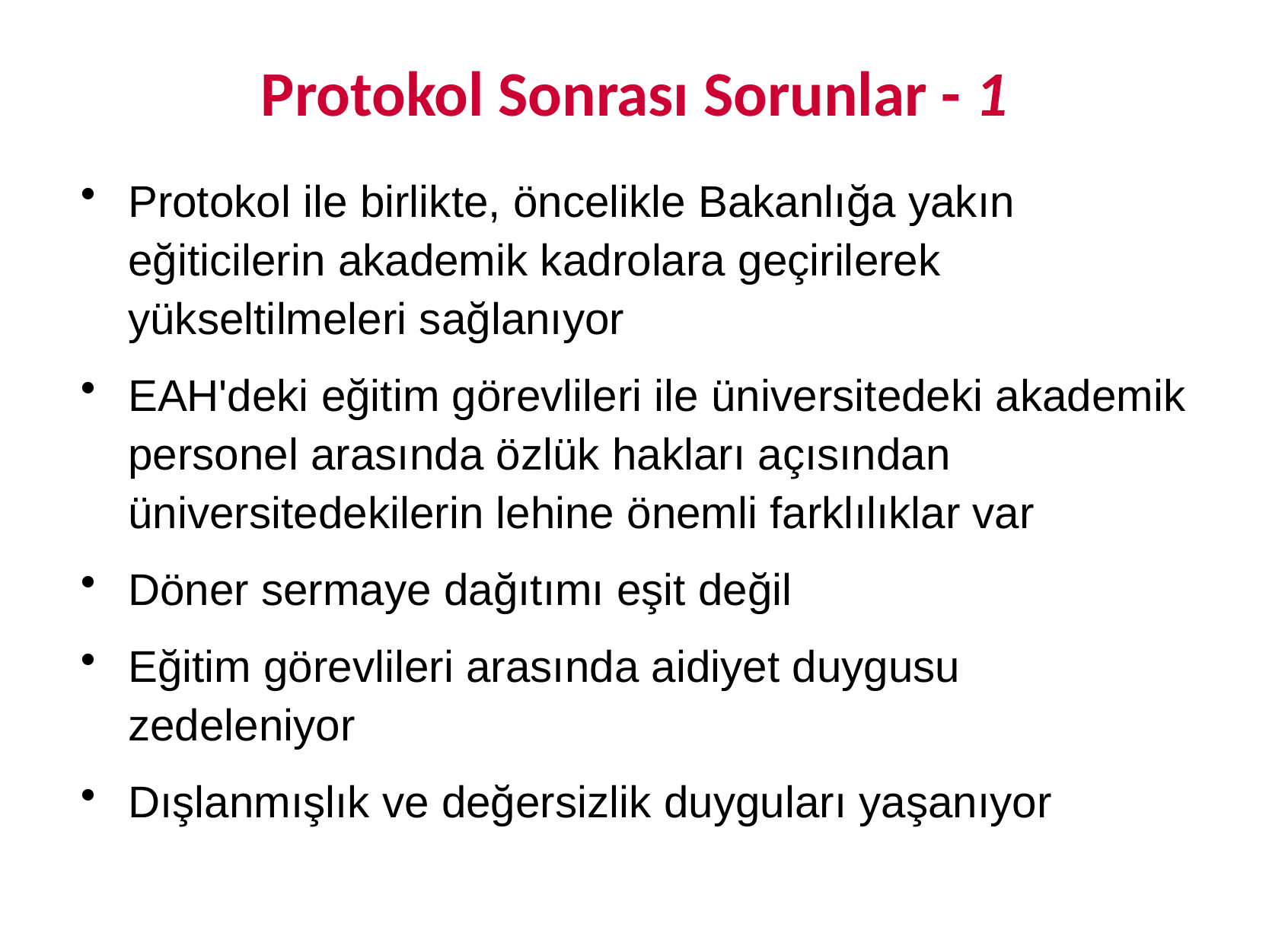

# Protokol Sonrası Sorunlar - 1
Protokol ile birlikte, öncelikle Bakanlığa yakın eğiticilerin akademik kadrolara geçirilerek yükseltilmeleri sağlanıyor
EAH'deki eğitim görevlileri ile üniversitedeki akademik personel arasında özlük hakları açısından üniversitedekilerin lehine önemli farklılıklar var
Döner sermaye dağıtımı eşit değil
Eğitim görevlileri arasında aidiyet duygusu zedeleniyor
Dışlanmışlık ve değersizlik duyguları yaşanıyor